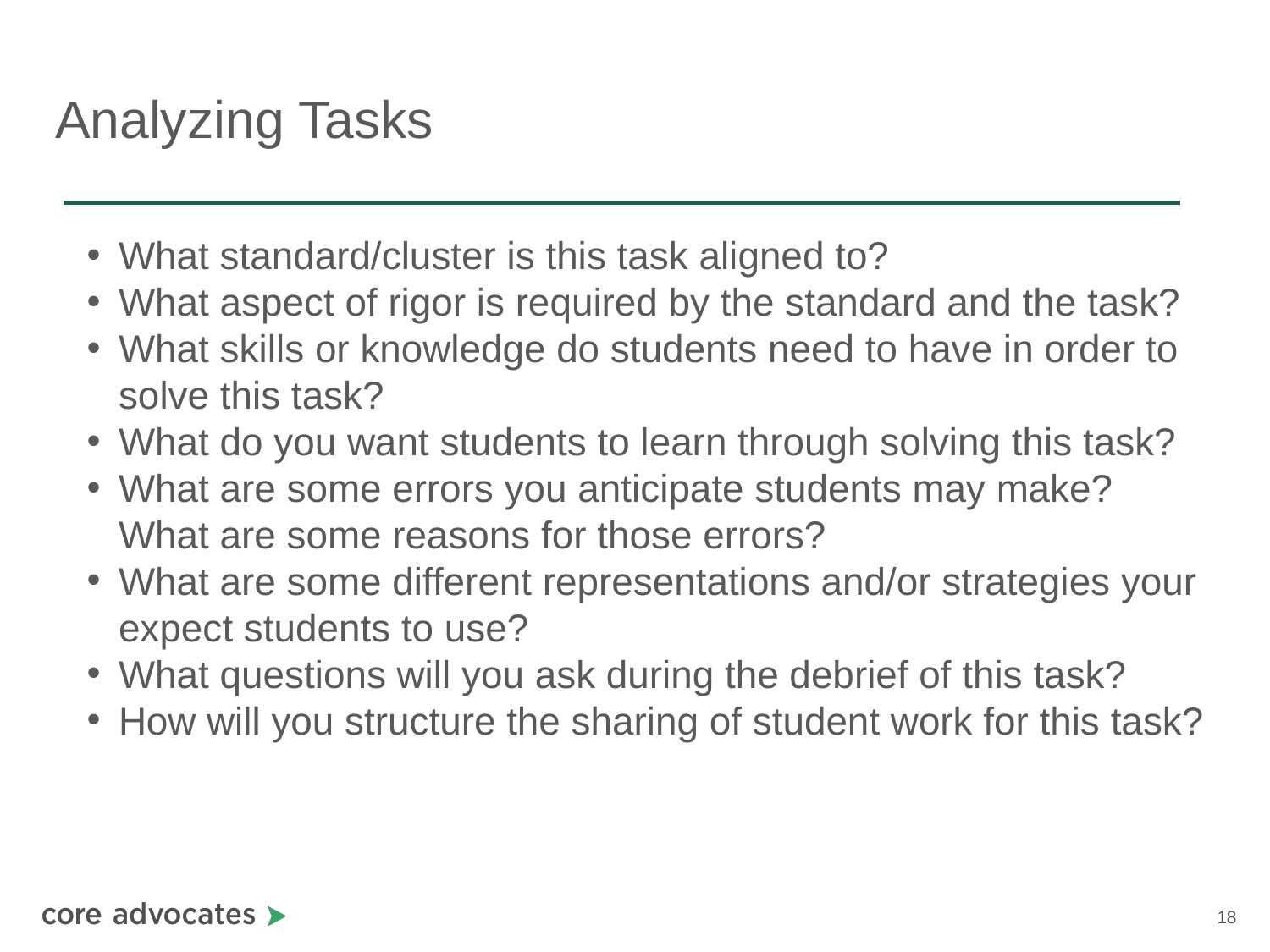

# Analyzing Tasks
What standard/cluster is this task aligned to?
What aspect of rigor is required by the standard and the task?
What skills or knowledge do students need to have in order to solve this task?
What do you want students to learn through solving this task?
What are some errors you anticipate students may make?  What are some reasons for those errors?
What are some different representations and/or strategies your expect students to use?
What questions will you ask during the debrief of this task?
How will you structure the sharing of student work for this task?